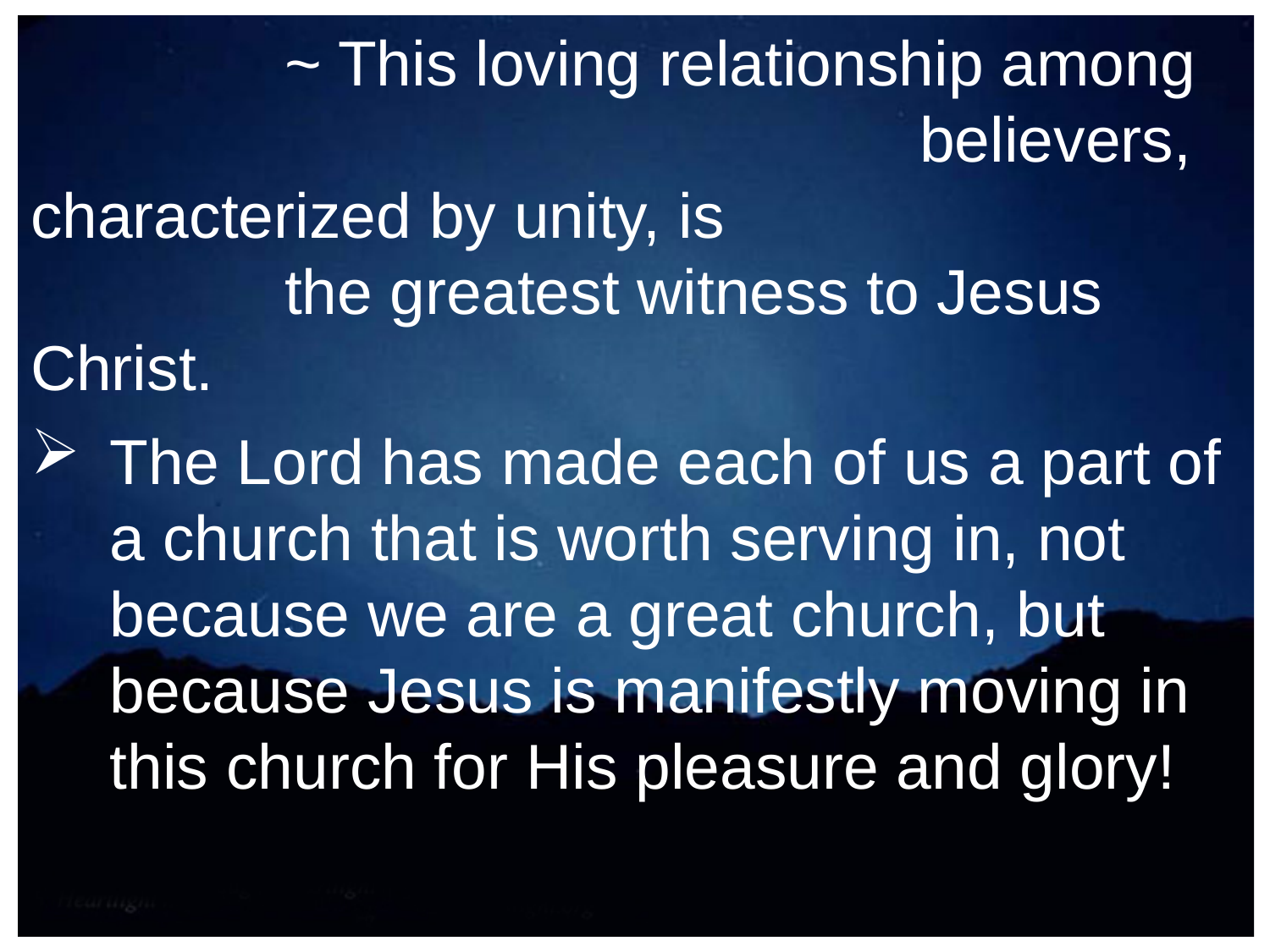

~ This loving relationship among 							believers, characterized by unity, is 						the greatest witness to Jesus Christ.
The Lord has made each of us a part of a church that is worth serving in, not because we are a great church, but because Jesus is manifestly moving in this church for His pleasure and glory!